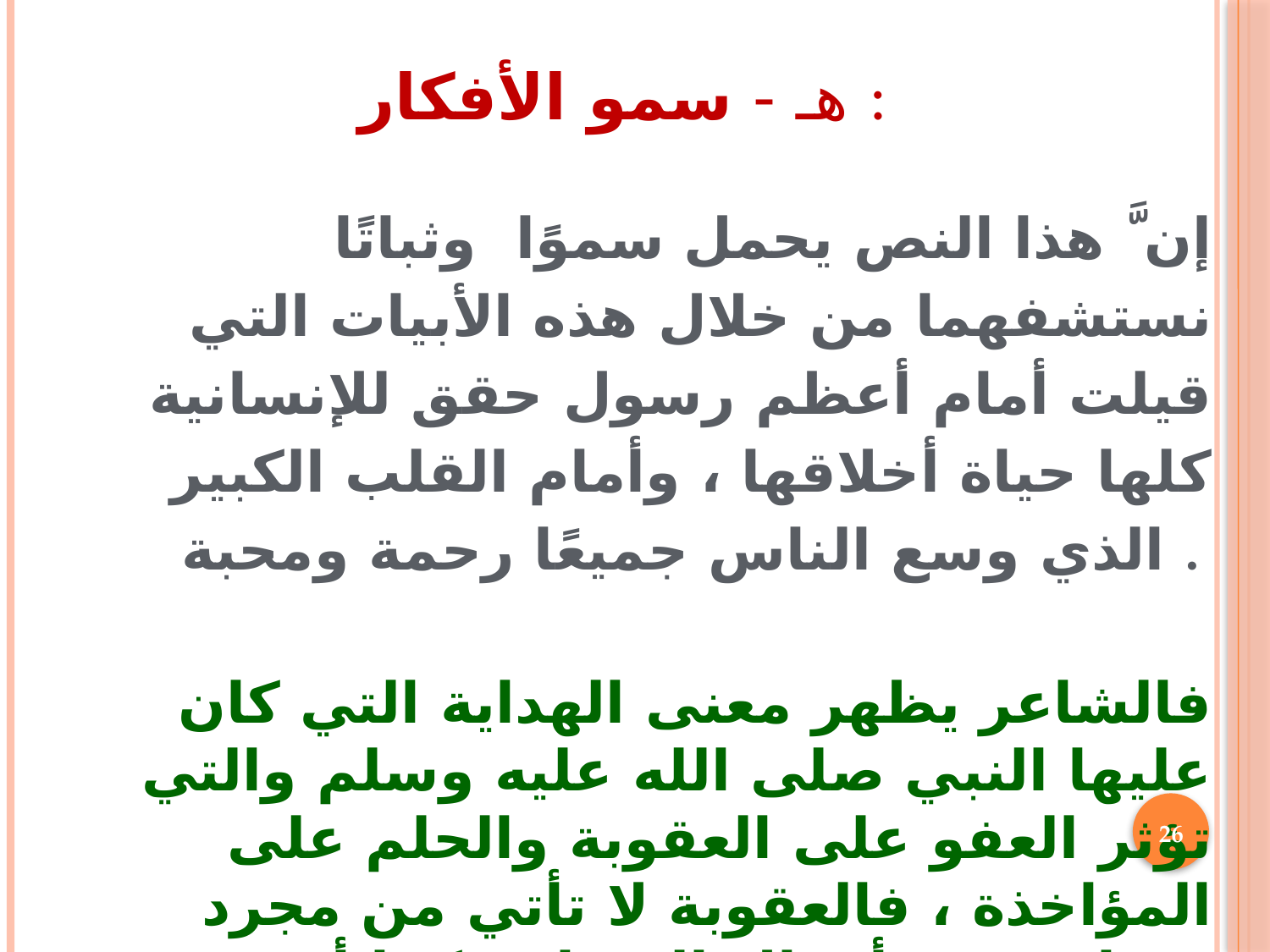

هـ - سمو الأفكار :

إن َّ هذا النص يحمل سموًا  وثباتًا نستشفهما من خلال هذه الأبيات التي قيلت أمام أعظم رسول حقق للإنسانية كلها حياة أخلاقها ، وأمام القلب الكبير الذي وسع الناس جميعًا رحمة ومحبة .

فالشاعر يظهر معنى الهداية التي كان عليها النبي صلى الله عليه وسلم والتي تؤثر العفو على العقوبة والحلم على المؤاخذة ، فالعقوبة لا تأتي من مجرد سماع بعض أقوال الوشاة . كما أنه يدعو إلى ما يجب على الإنسان فعله عند الخطأ من اعتذار واعتراف بالذنب وإلى رباطة الجأش وثبات الصدر .
26